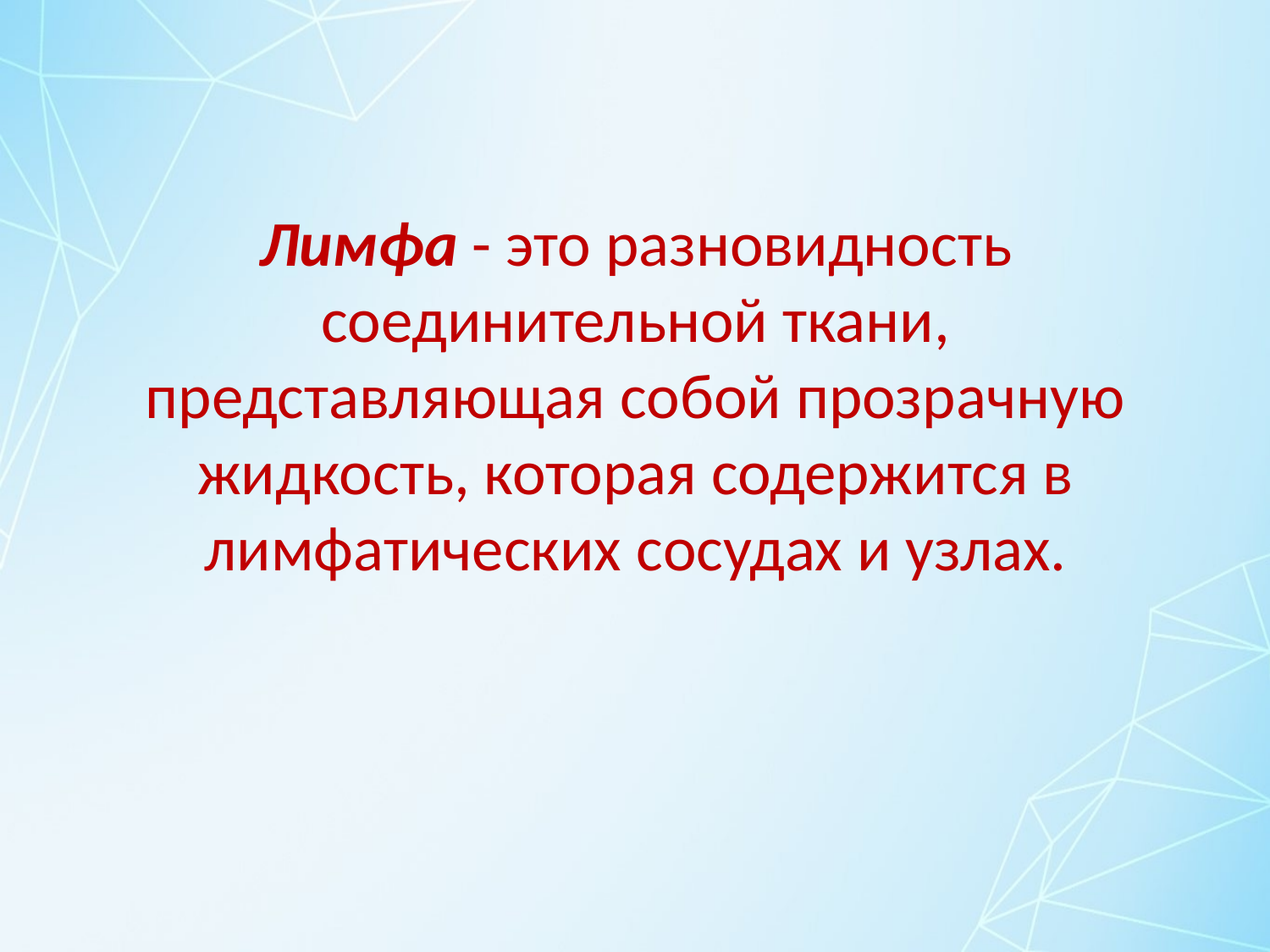

Лимфа - это разновидность соединительной ткани, представляющая собой прозрачную жидкость, которая содержится в лимфатических сосудах и узлах.